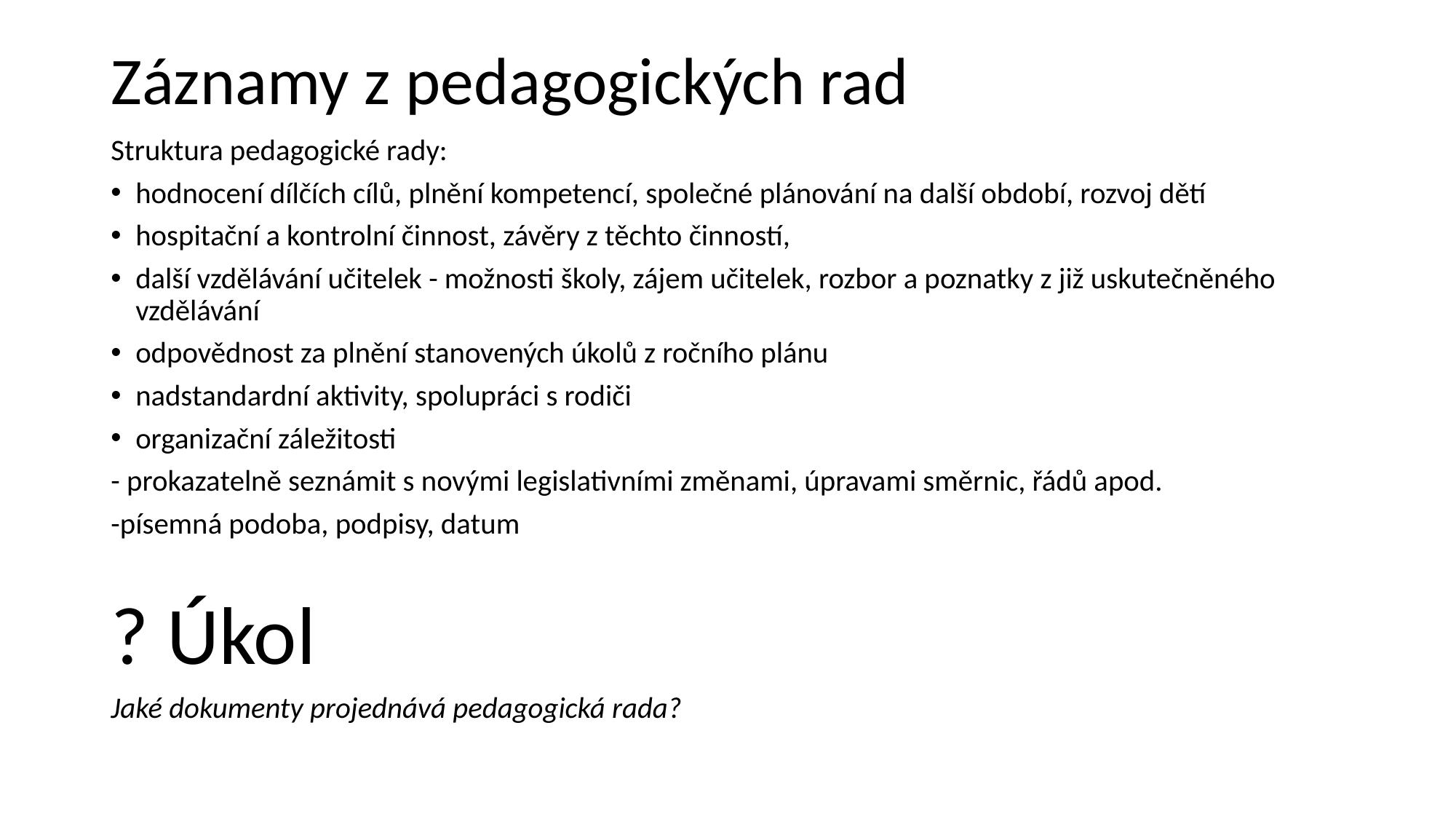

# Záznamy z pedagogických rad
Struktura pedagogické rady:
hodnocení dílčích cílů, plnění kompetencí, společné plánování na další období, rozvoj dětí
hospitační a kontrolní činnost, závěry z těchto činností,
další vzdělávání učitelek - možnosti školy, zájem učitelek, rozbor a poznatky z již uskutečněného vzdělávání
odpovědnost za plnění stanovených úkolů z ročního plánu
nadstandardní aktivity, spolupráci s rodiči
organizační záležitosti
- prokazatelně seznámit s novými legislativními změnami, úpravami směrnic, řádů apod.
-písemná podoba, podpisy, datum

? Úkol
Jaké dokumenty projednává pedagogická rada?